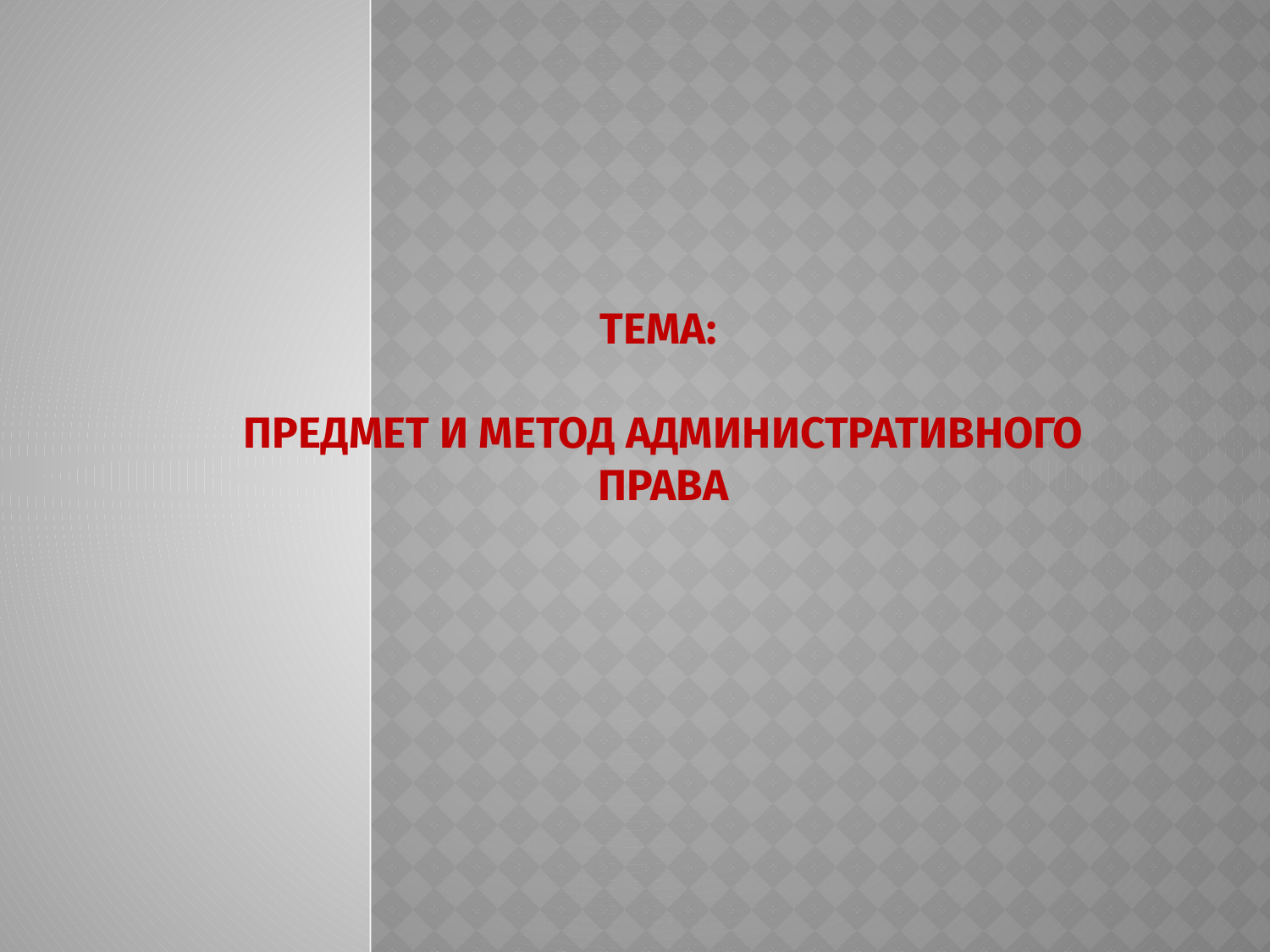

# Тема: ПРЕдмет и метод АдминистративноГо правА